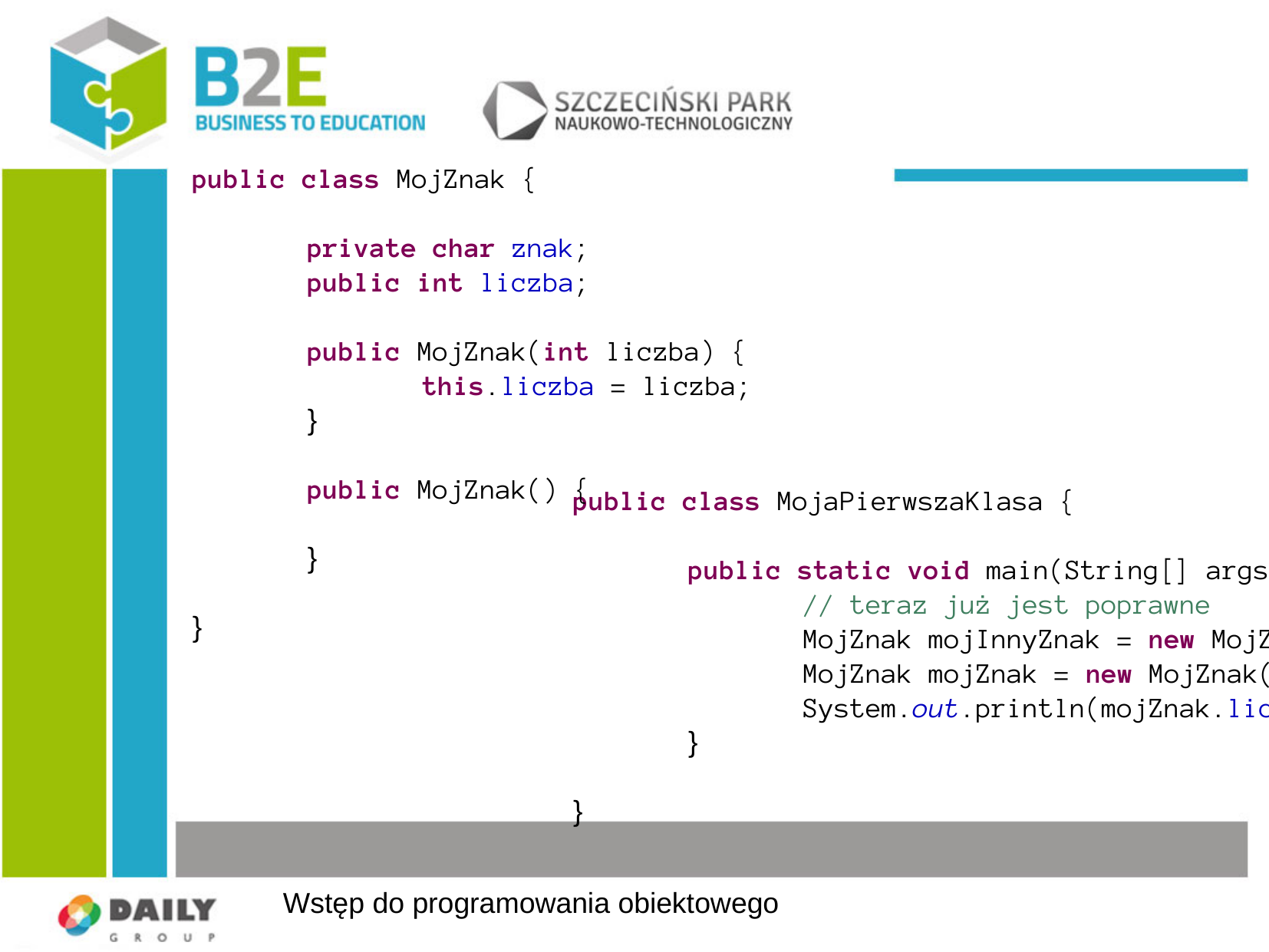

public class MojZnak {

	private char znak;
	public int liczba;

	public MojZnak(int liczba) {
		this.liczba = liczba;
	}

	public MojZnak() {

	}

}
public class MojaPierwszaKlasa {

	public static void main(String[] args) {
		// teraz już jest poprawne
		MojZnak mojInnyZnak = new MojZnak();
		MojZnak mojZnak = new MojZnak(5);
		System.out.println(mojZnak.liczba);
	}

}
Wstęp do programowania obiektowego